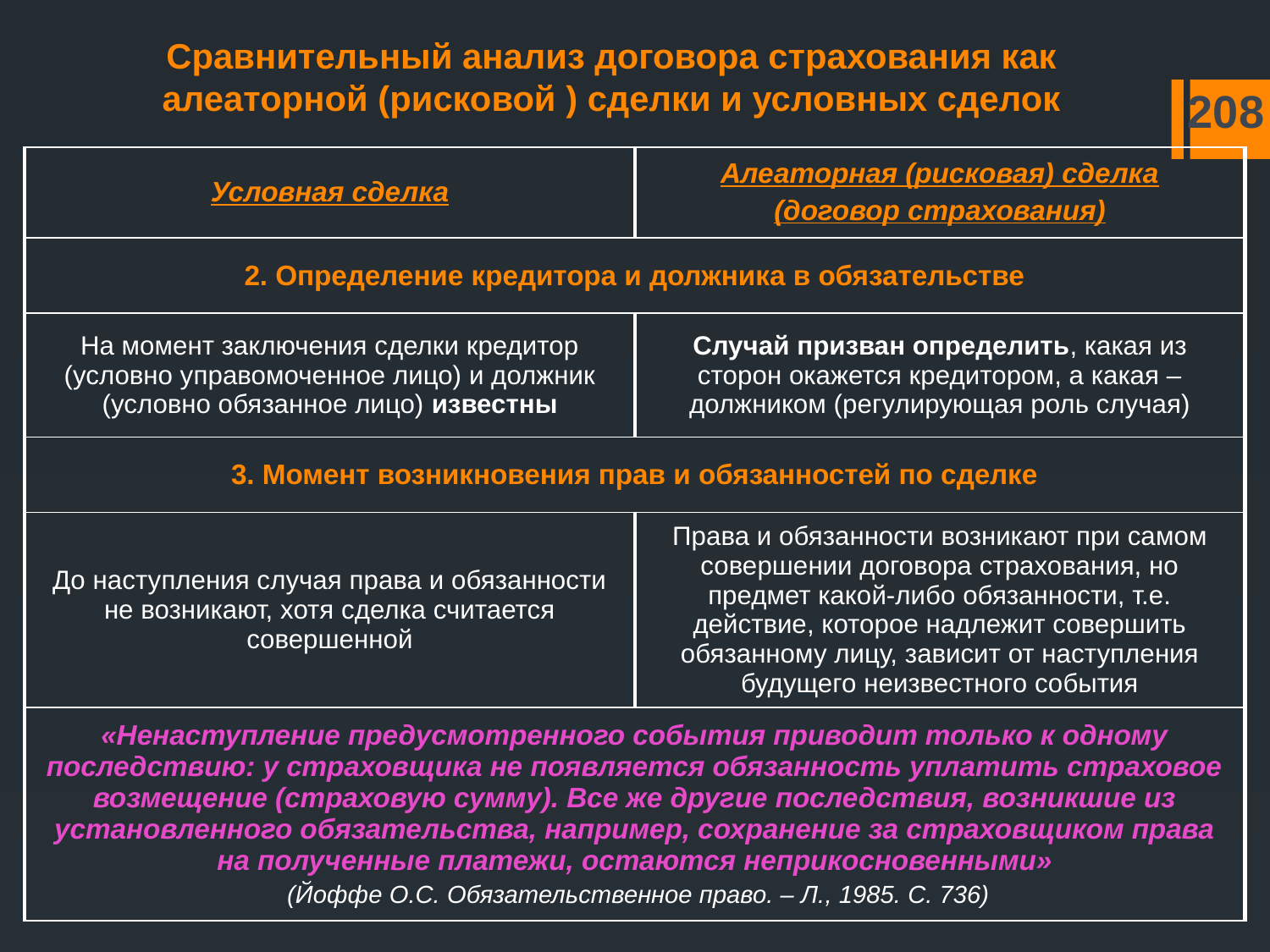

Сравнительный анализ договора страхования как алеаторной (рисковой ) сделки и условных сделок
208
| Условная сделка | Алеаторная (рисковая) сделка (договор страхования) |
| --- | --- |
| 2. Определение кредитора и должника в обязательстве |  |
| На момент заключения сделки кредитор (условно управомоченное лицо) и должник (условно обязанное лицо) известны | Случай призван определить, какая из сторон окажется кредитором, а какая – должником (регулирующая роль случая) |
| 3. Момент возникновения прав и обязанностей по сделке |  |
| До наступления случая права и обязанности не возникают, хотя сделка считается совершенной | Права и обязанности возникают при самом совершении договора страхования, но предмет какой-либо обязанности, т.е. действие, которое надлежит совершить обязанному лицу, зависит от наступления будущего неизвестного события |
| «Ненаступление предусмотренного события приводит только к одному последствию: у страховщика не появляется обязанность уплатить страховое возмещение (страховую сумму). Все же другие последствия, возникшие из установленного обязательства, например, сохранение за страховщиком права на полученные платежи, остаются неприкосновенными» (Йоффе О.С. Обязательственное право. – Л., 1985. С. 736) |  |